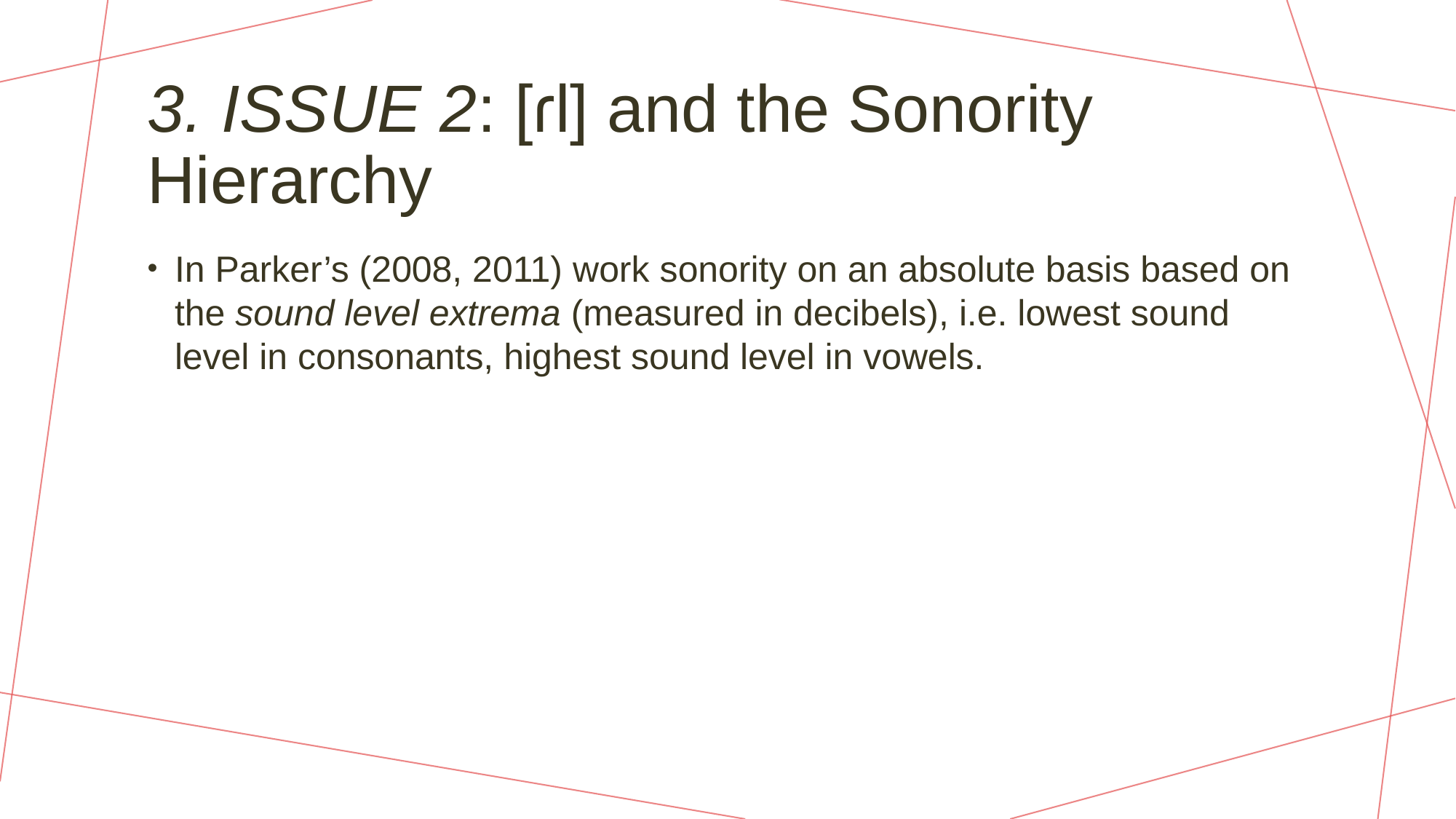

# 3. ISSUE 2: [ɾl] and the Sonority Hierarchy
In Parker’s (2008, 2011) work sonority on an absolute basis based on the sound level extrema (measured in decibels), i.e. lowest sound level in consonants, highest sound level in vowels.